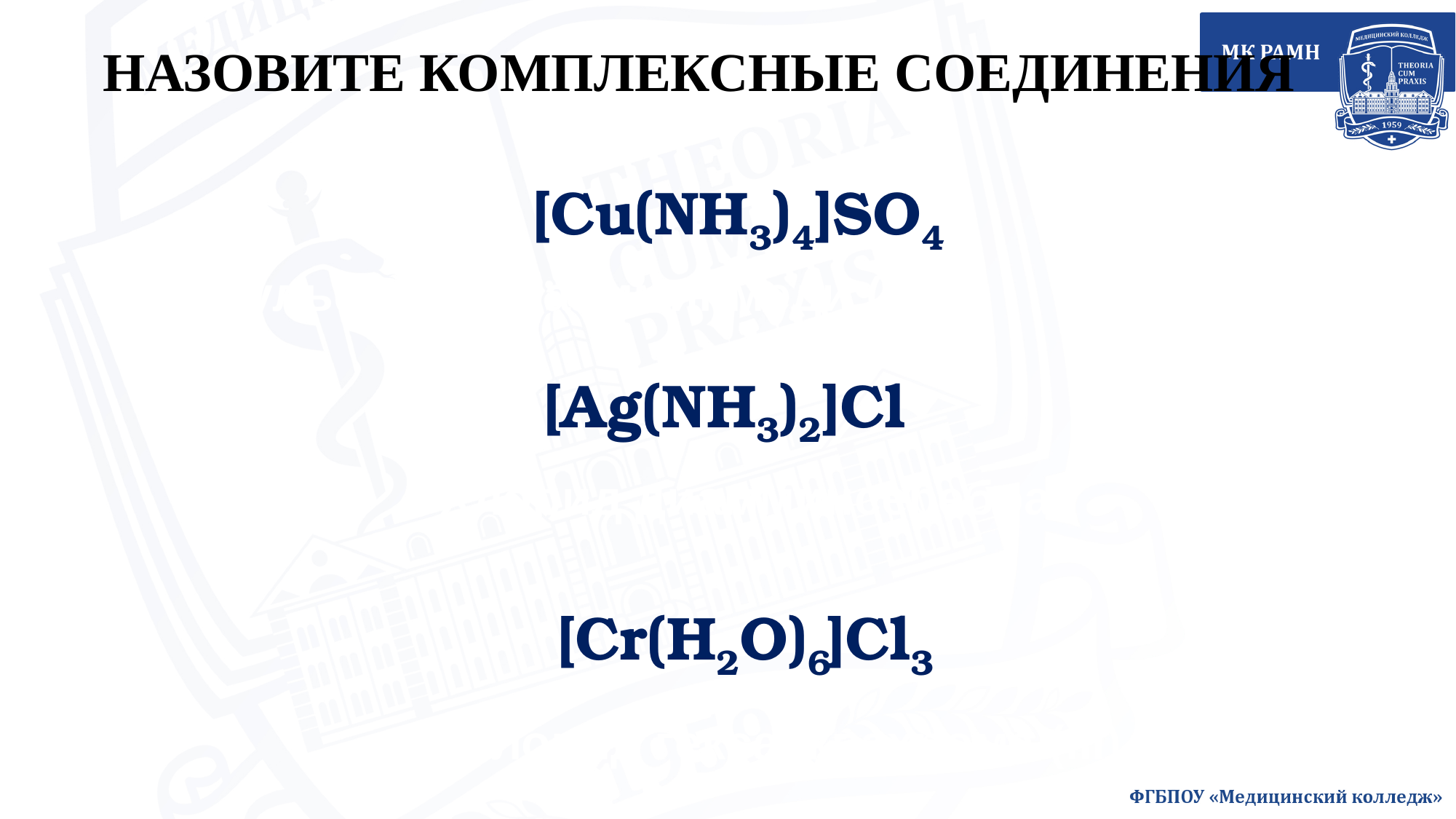

НАЗОВИТЕ КОМПЛЕКСНЫЕ СОЕДИНЕНИЯ
[Cu(NH3)4]SO4
Сульфат тетраамминмеди (II)
[Ag(NH3)2]Cl
Хлорид диамминсеребра
[Cr(H2O)6]Cl3
Хлорид гексааквахрома (III)